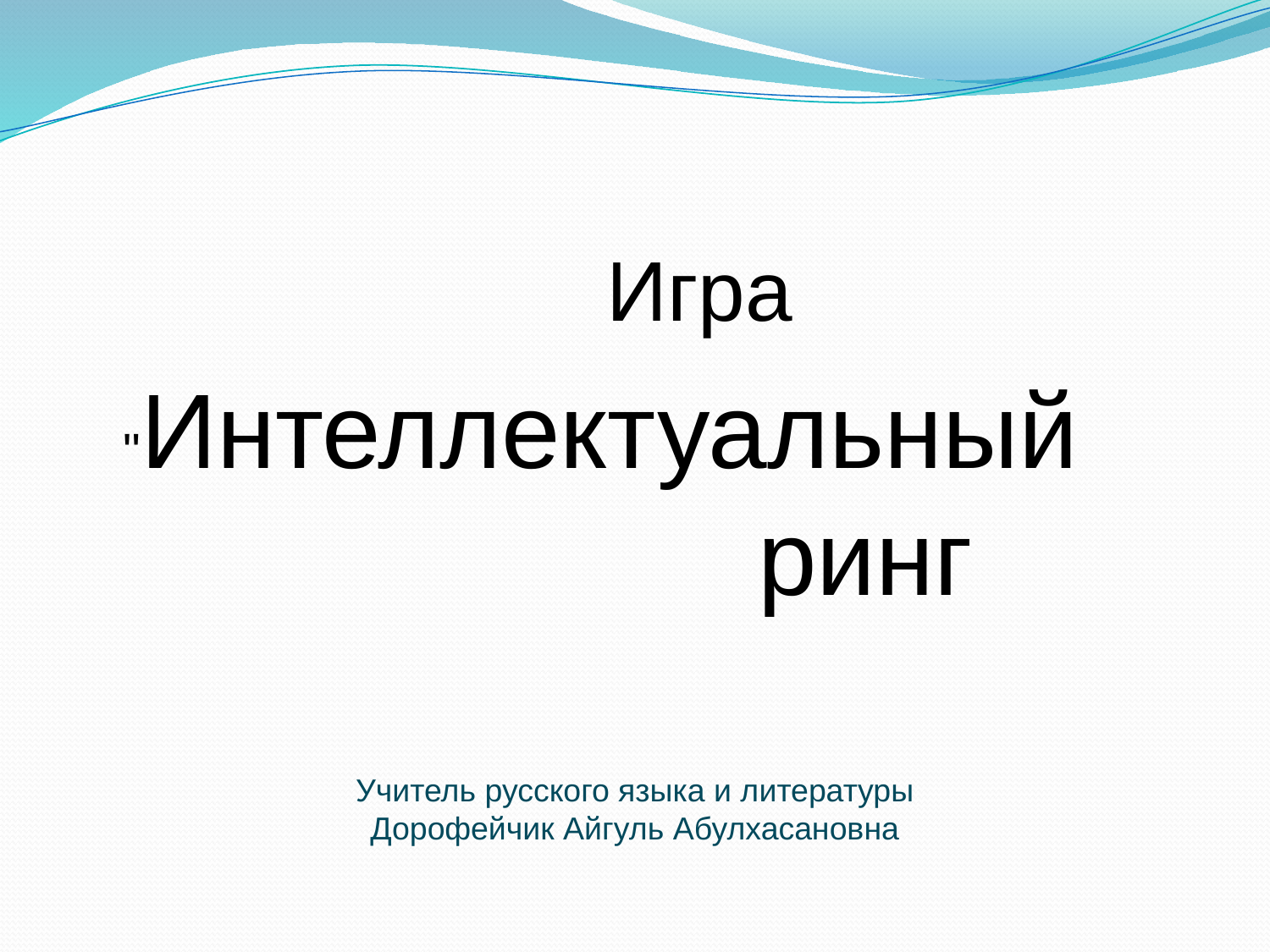

Игра

"Интеллектуальный                   ринг

Учитель русского языка и литературы
Дорофейчик Айгуль Абулхасановна